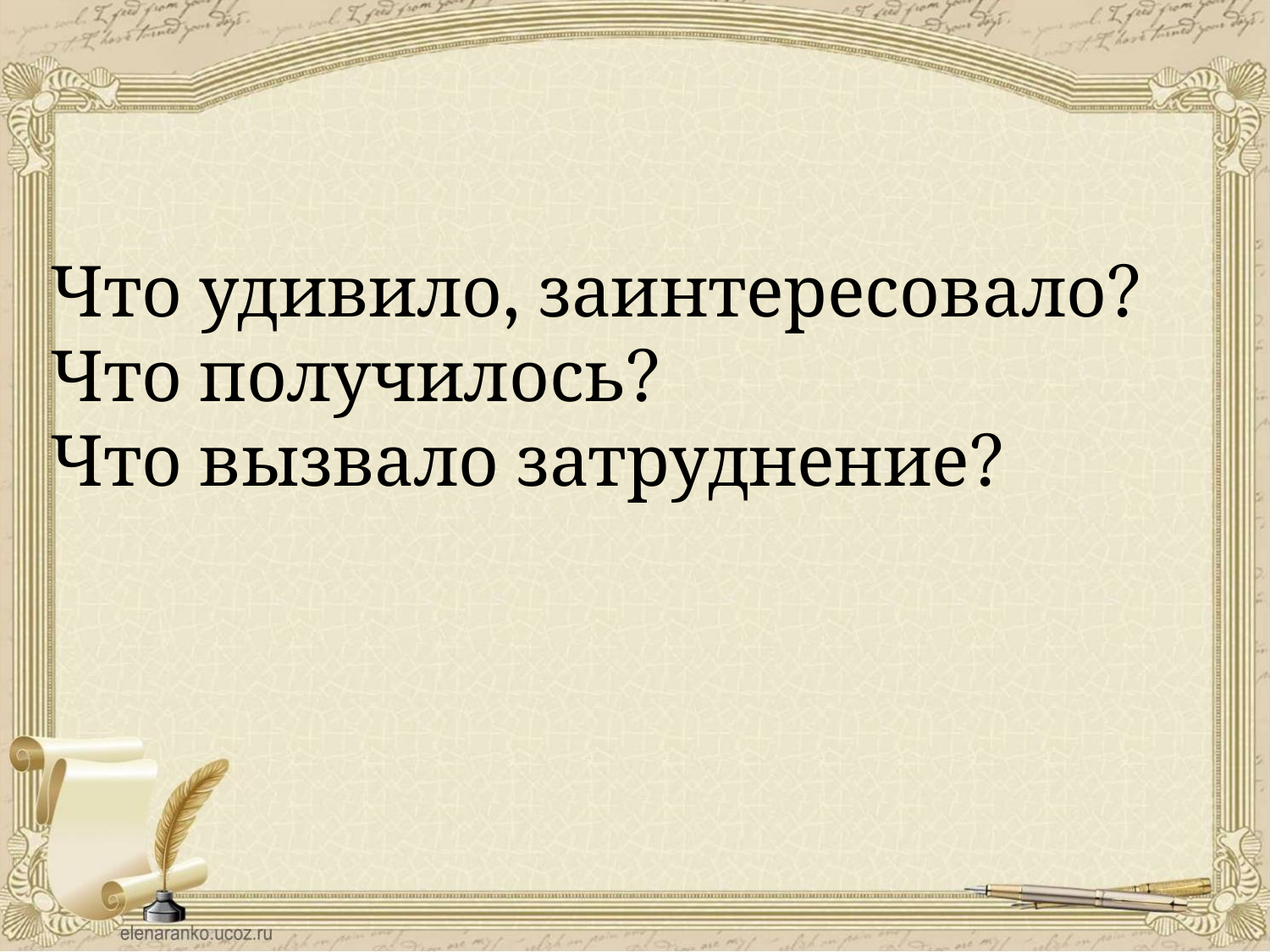

Что удивило, заинтересовало?
Что получилось?
Что вызвало затруднение?